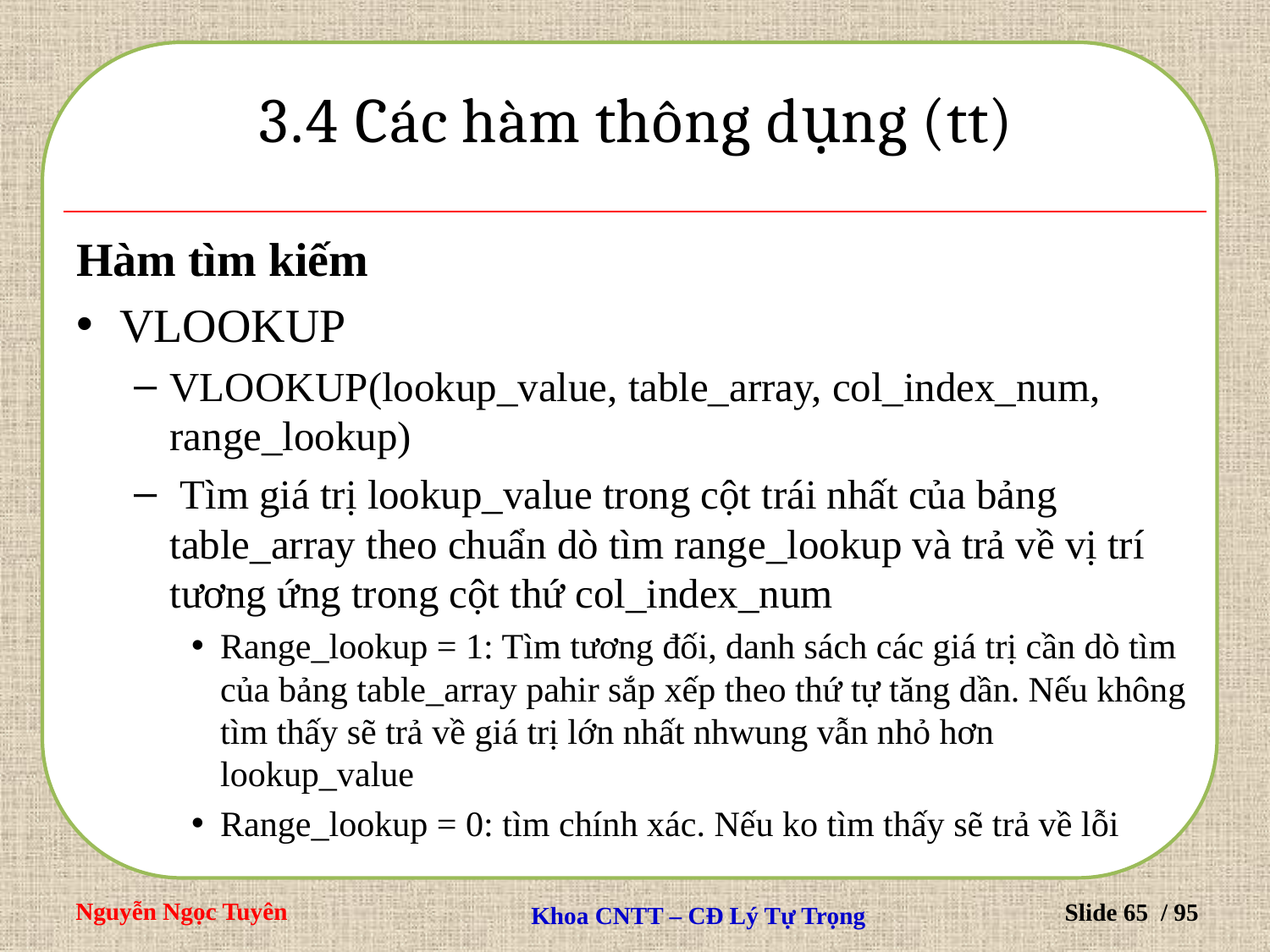

# 3.4 Các hàm thông dụng (tt)
Hàm tìm kiếm
VLOOKUP
VLOOKUP(lookup_value, table_array, col_index_num, range_lookup)
 Tìm giá trị lookup_value trong cột trái nhất của bảng table_array theo chuẩn dò tìm range_lookup và trả về vị trí tương ứng trong cột thứ col_index_num
Range_lookup = 1: Tìm tương đối, danh sách các giá trị cần dò tìm của bảng table_array pahir sắp xếp theo thứ tự tăng dần. Nếu không tìm thấy sẽ trả về giá trị lớn nhất nhwung vẫn nhỏ hơn lookup_value
Range_lookup = 0: tìm chính xác. Nếu ko tìm thấy sẽ trả về lỗi